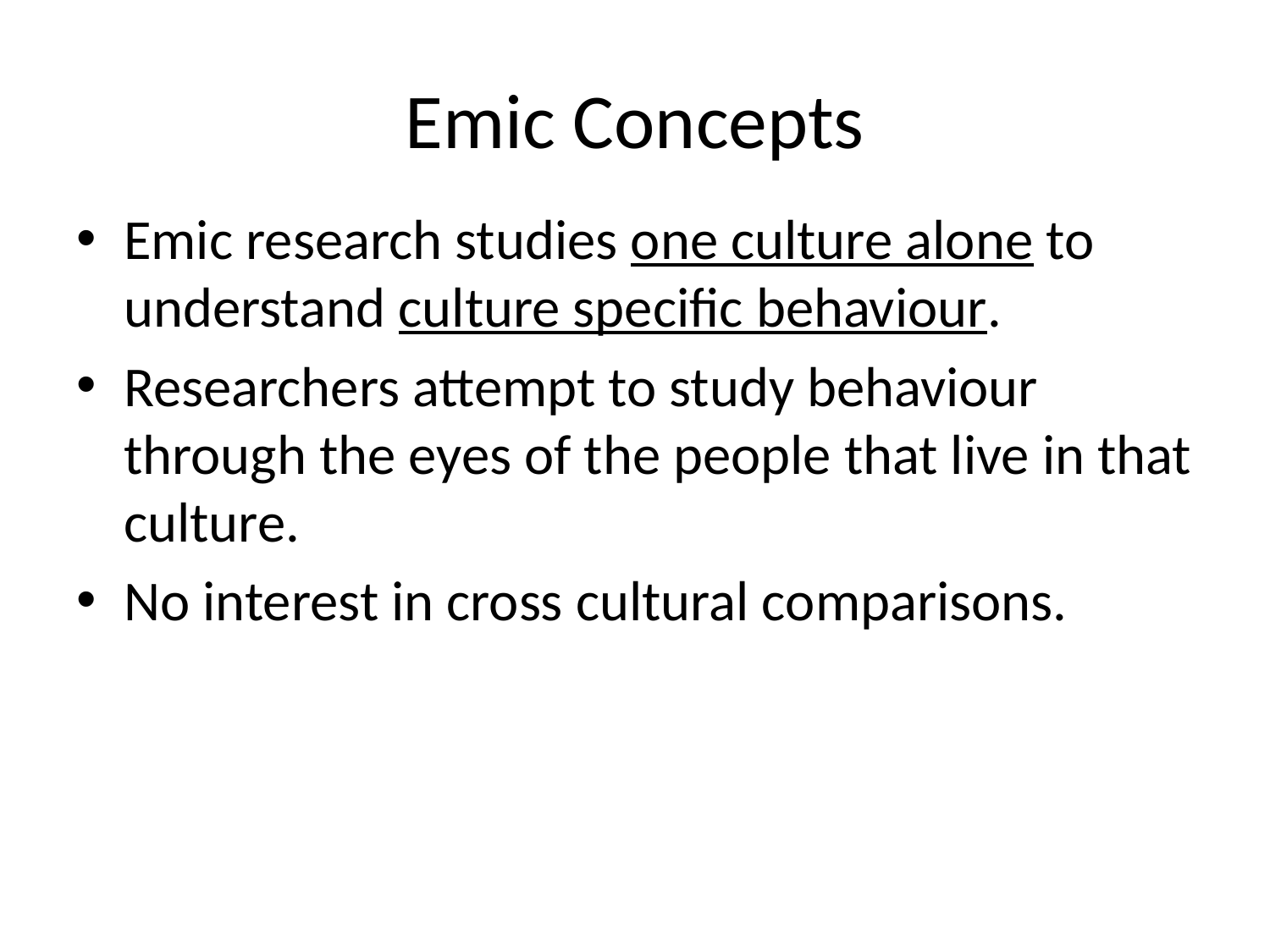

# Emic Concepts
Emic research studies one culture alone to understand culture specific behaviour.
Researchers attempt to study behaviour through the eyes of the people that live in that culture.
No interest in cross cultural comparisons.